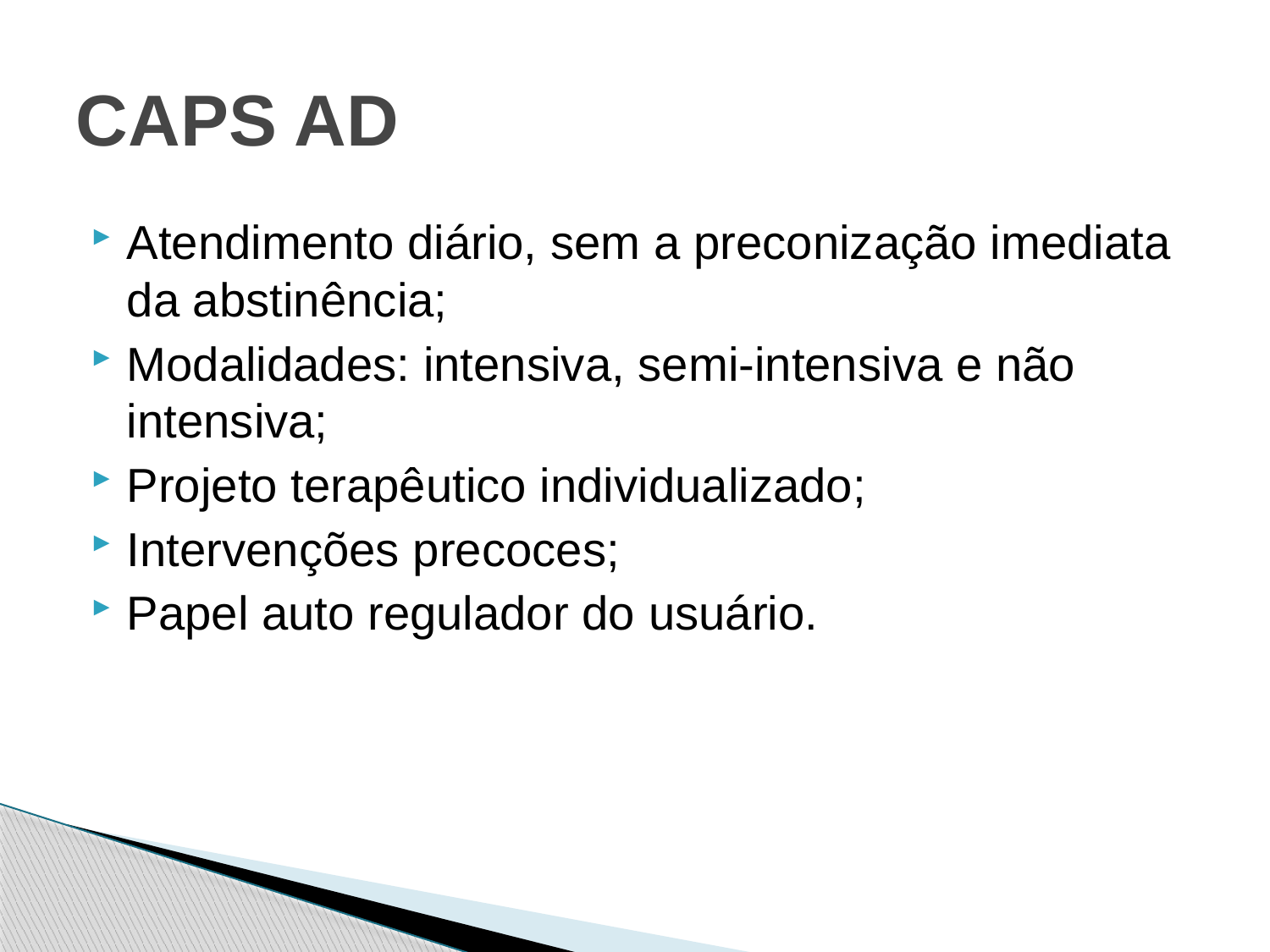

# CAPS AD
Atendimento diário, sem a preconização imediata da abstinência;
Modalidades: intensiva, semi-intensiva e não intensiva;
Projeto terapêutico individualizado;
Intervenções precoces;
Papel auto regulador do usuário.